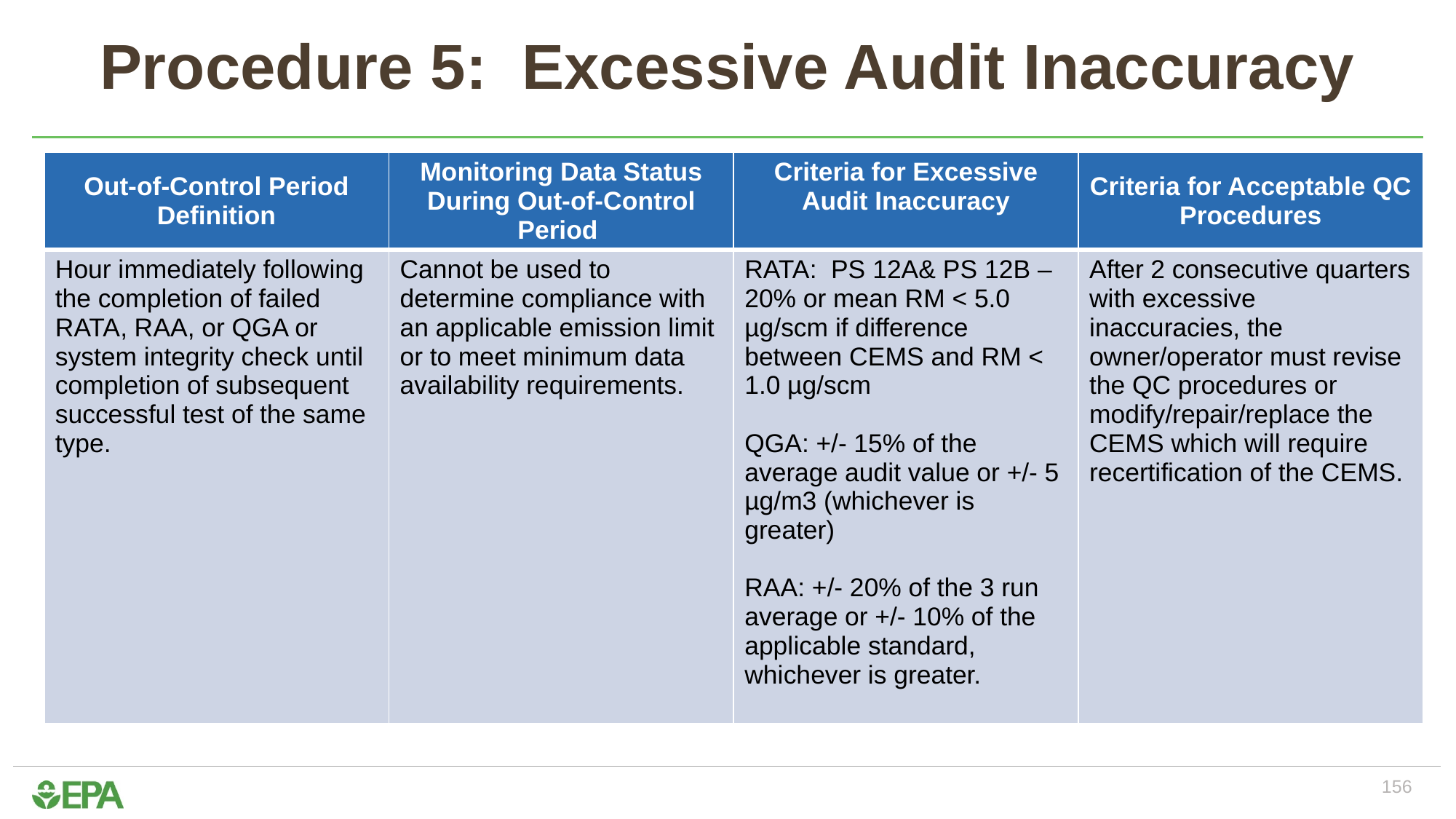

# Procedure 5:  Excessive Audit Inaccuracy
| Out-of-Control Period Definition | Monitoring Data Status During Out-of-Control Period | Criteria for Excessive Audit Inaccuracy | Criteria for Acceptable QC Procedures |
| --- | --- | --- | --- |
| Hour immediately following the completion of failed RATA, RAA, or QGA or system integrity check until completion of subsequent successful test of the same type. | Cannot be used to determine compliance with an applicable emission limit or to meet minimum data availability requirements. | RATA:  PS 12A& PS 12B – 20% or mean RM < 5.0 µg/scm if difference between CEMS and RM < 1.0 µg/scm QGA: +/- 15% of the average audit value or +/- 5 µg/m3 (whichever is greater)     RAA: +/- 20% of the 3 run average or +/- 10% of the applicable standard, whichever is greater. | After 2 consecutive quarters with excessive inaccuracies, the owner/operator must revise the QC procedures or modify/repair/replace the CEMS which will require recertification of the CEMS. |
156